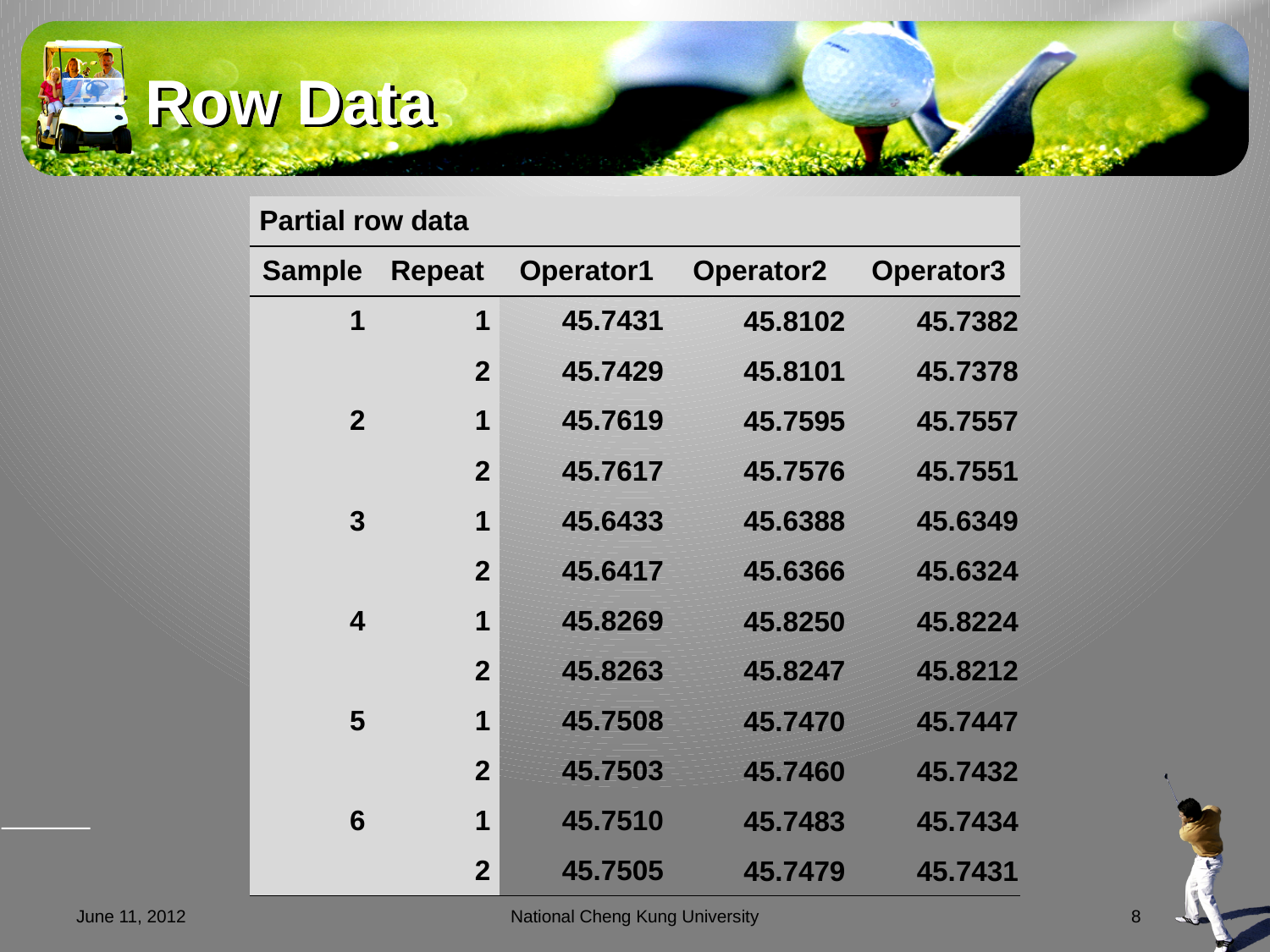

# Row Data
| Partial row data |  |  |  |  |
| --- | --- | --- | --- | --- |
| Sample | Repeat | Operator1 | Operator2 | Operator3 |
| 1 | 1 | 45.7431 | 45.8102 | 45.7382 |
|  | 2 | 45.7429 | 45.8101 | 45.7378 |
| 2 | 1 | 45.7619 | 45.7595 | 45.7557 |
|  | 2 | 45.7617 | 45.7576 | 45.7551 |
| 3 | 1 | 45.6433 | 45.6388 | 45.6349 |
|  | 2 | 45.6417 | 45.6366 | 45.6324 |
| 4 | 1 | 45.8269 | 45.8250 | 45.8224 |
|  | 2 | 45.8263 | 45.8247 | 45.8212 |
| 5 | 1 | 45.7508 | 45.7470 | 45.7447 |
|  | 2 | 45.7503 | 45.7460 | 45.7432 |
| 6 | 1 | 45.7510 | 45.7483 | 45.7434 |
|  | 2 | 45.7505 | 45.7479 | 45.7431 |
June 11, 2012
National Cheng Kung University
8